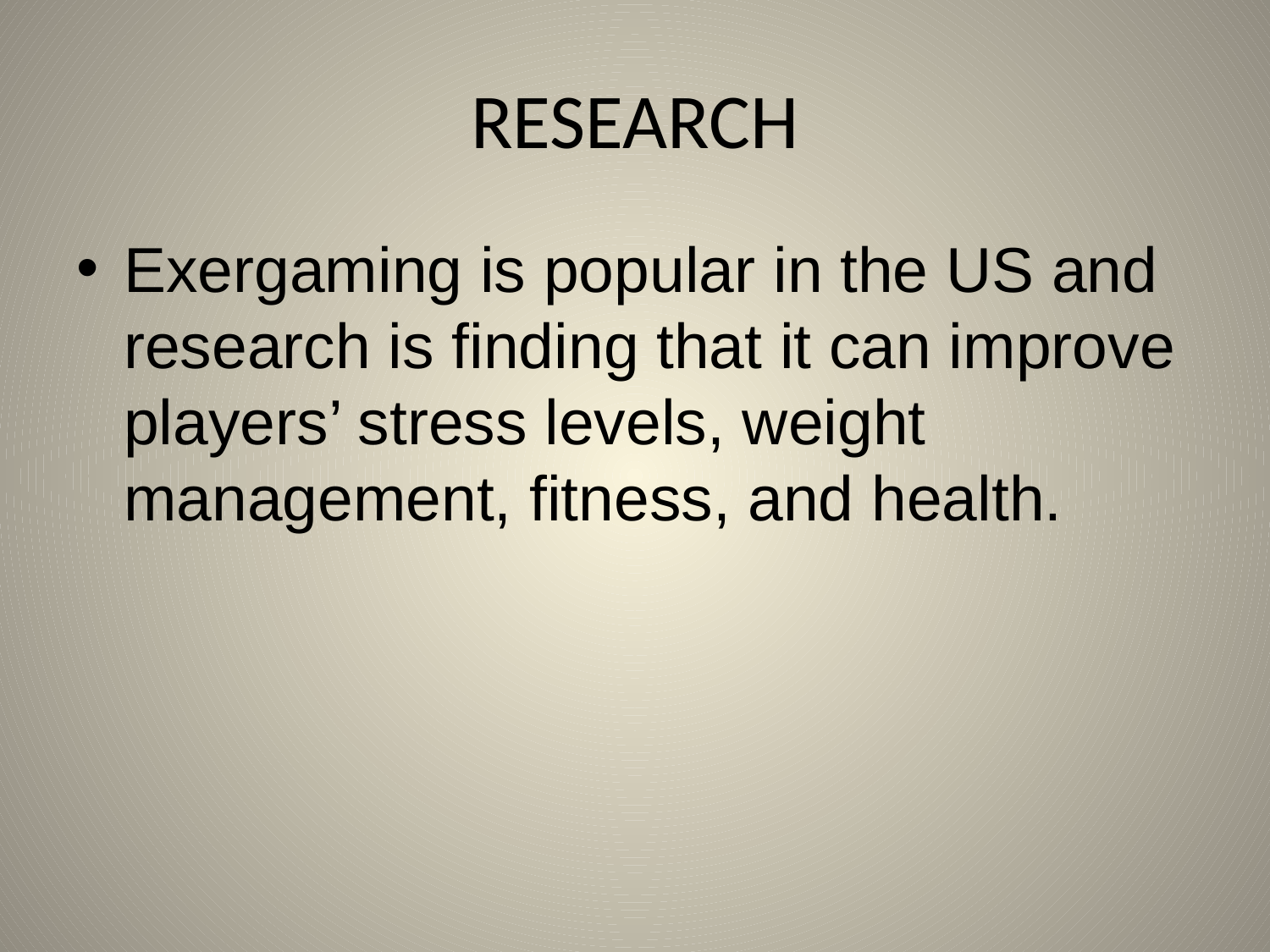

# RESEARCH
Exergaming is popular in the US and research is finding that it can improve players’ stress levels, weight management, fitness, and health.